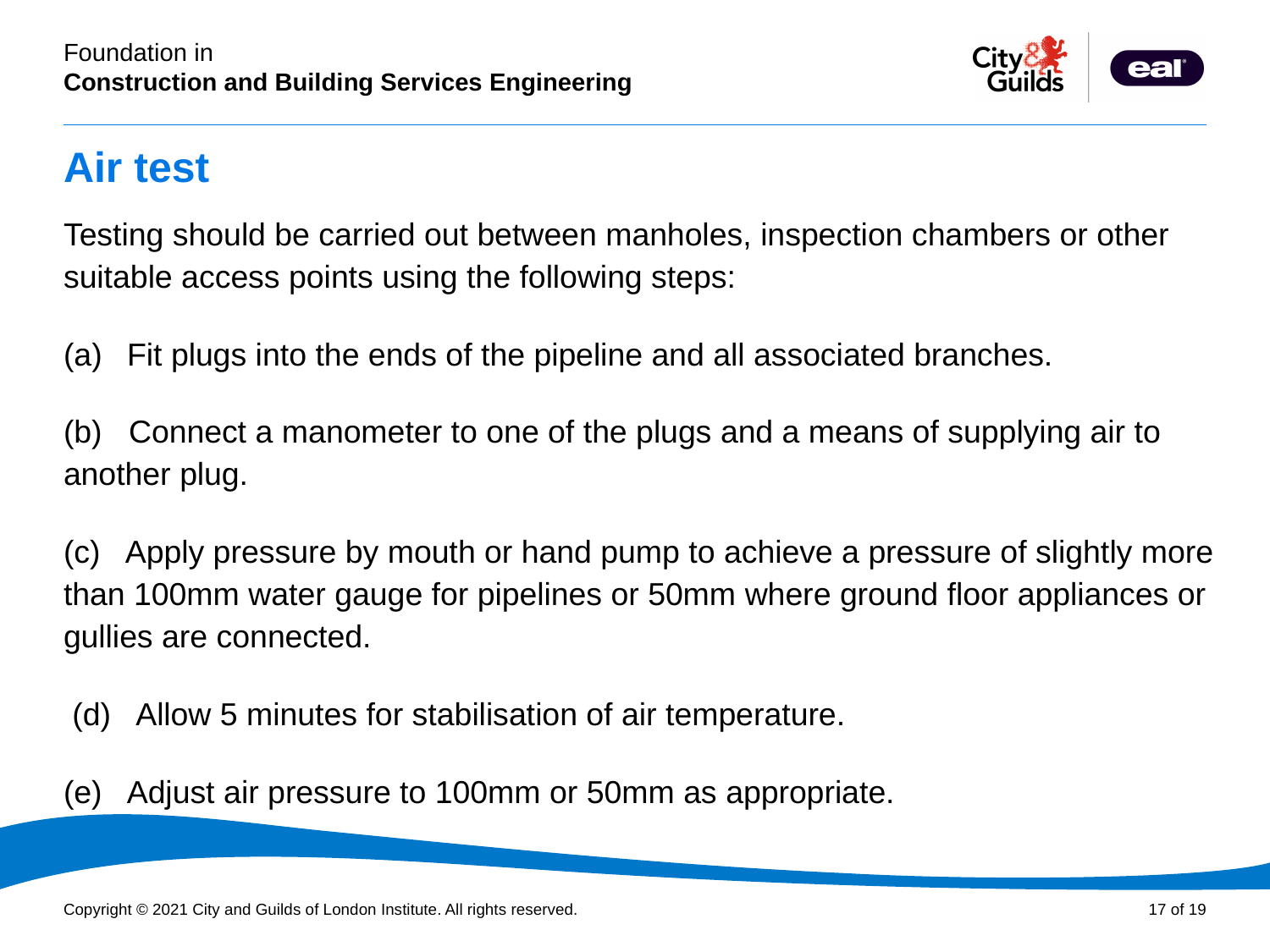

# Air test
Testing should be carried out between manholes, inspection chambers or other suitable access points using the following steps:
Fit plugs into the ends of the pipeline and all associated branches.
(b)   Connect a manometer to one of the plugs and a means of supplying air to another plug.
(c)   Apply pressure by mouth or hand pump to achieve a pressure of slightly more than 100mm water gauge for pipelines or 50mm where ground floor appliances or gullies are connected.
 (d)   Allow 5 minutes for stabilisation of air temperature.
(e)   Adjust air pressure to 100mm or 50mm as appropriate.